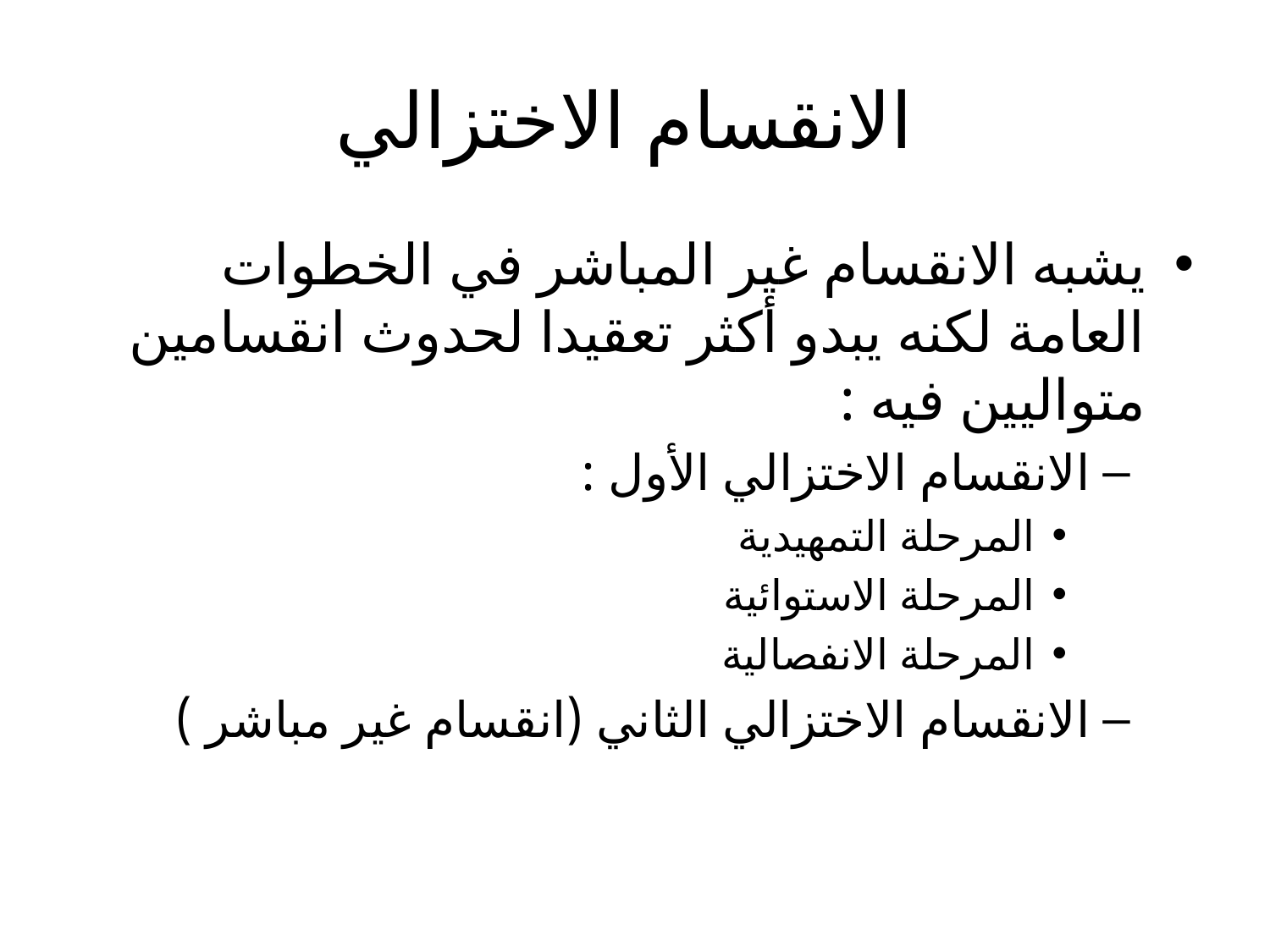

# الانقسام الاختزالي
يشبه الانقسام غير المباشر في الخطوات العامة لكنه يبدو أكثر تعقيدا لحدوث انقسامين متواليين فيه :
الانقسام الاختزالي الأول :
المرحلة التمهيدية
المرحلة الاستوائية
المرحلة الانفصالية
الانقسام الاختزالي الثاني (انقسام غير مباشر )